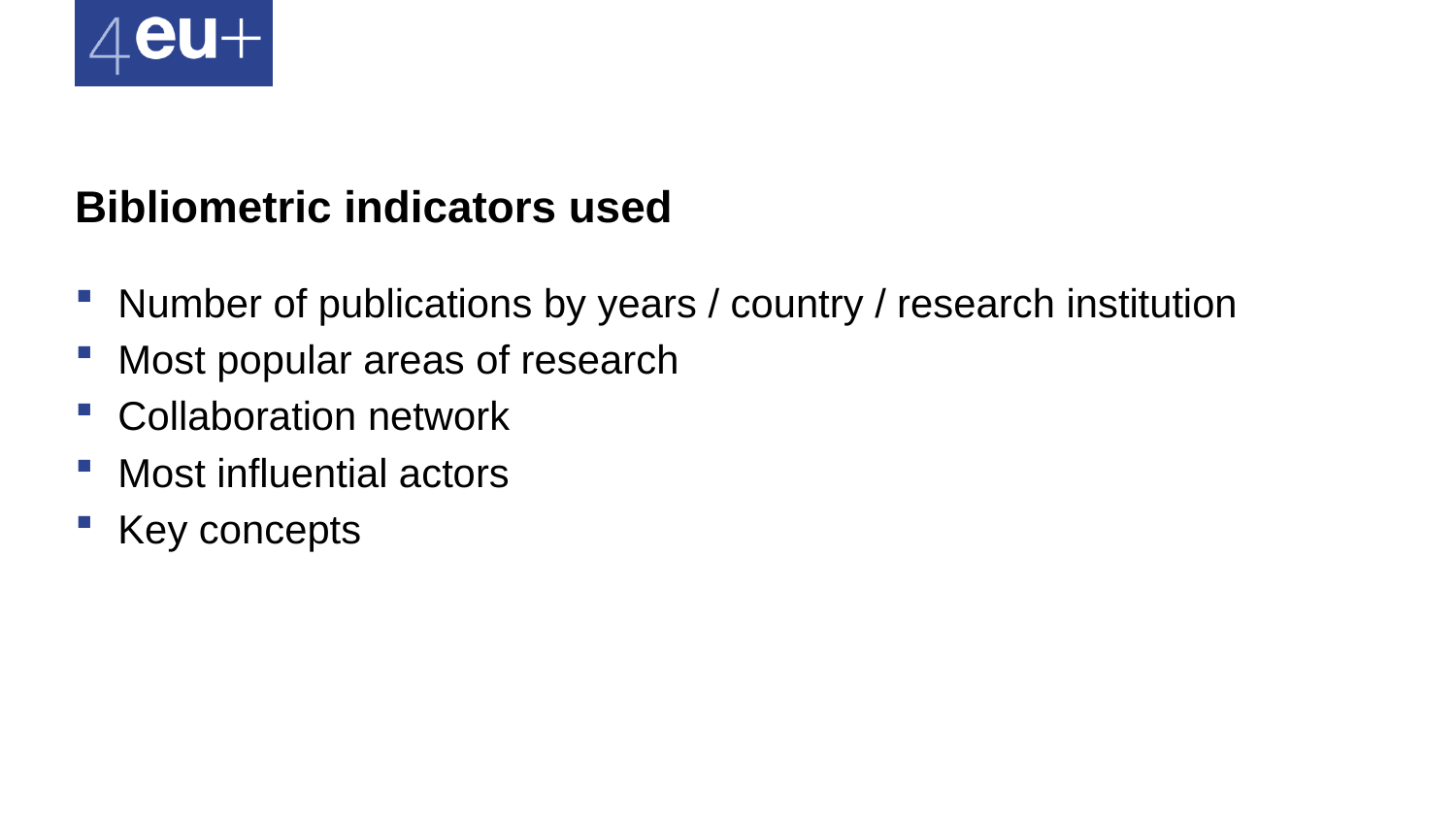

# Bibliometric indicators used
Number of publications by years / country / research institution
Most popular areas of research
Collaboration network
Most influential actors
Key concepts